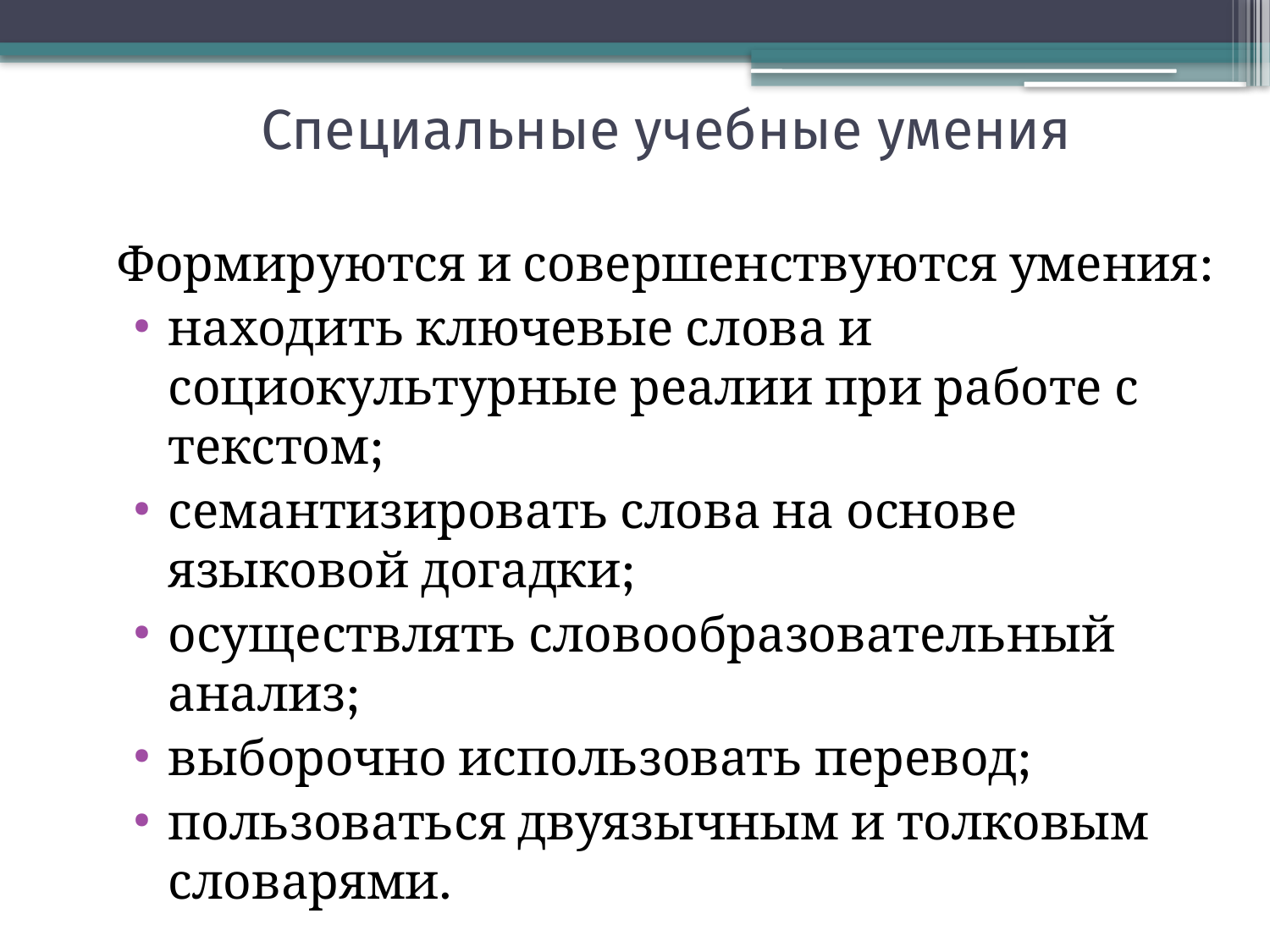

# Специальные учебные умения
Формируются и совершенствуются умения:
находить ключевые слова и социокультурные реалии при работе с текстом;
семантизировать слова на основе языковой догадки;
осуществлять словообразовательный анализ;
выборочно использовать перевод;
пользоваться двуязычным и толковым словарями.